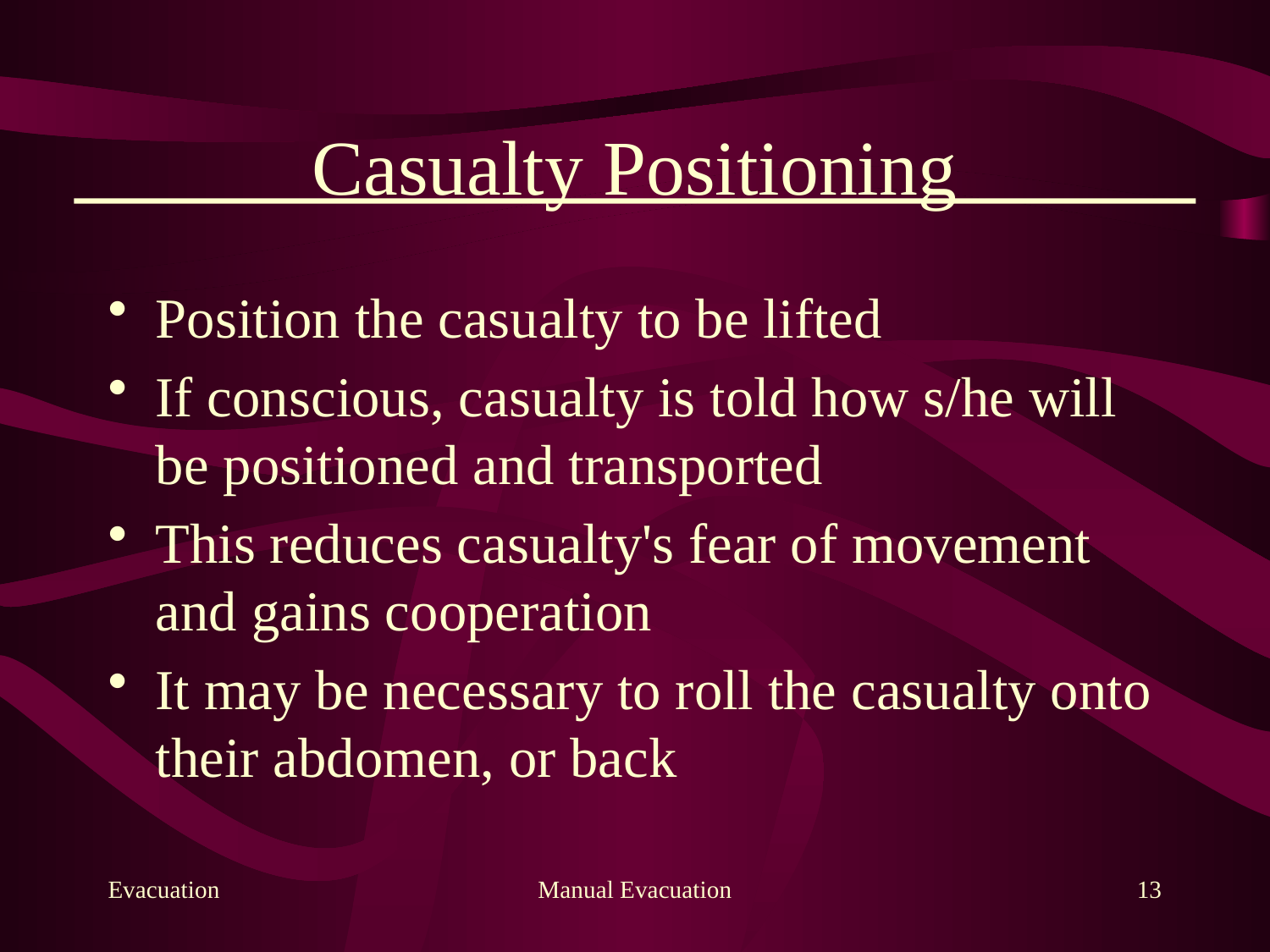

# Casualty Positioning

Position the casualty to be lifted
If conscious, casualty is told how s/he will be positioned and transported
This reduces casualty's fear of movement and gains cooperation
It may be necessary to roll the casualty onto their abdomen, or back
Evacuation
Manual Evacuation
13